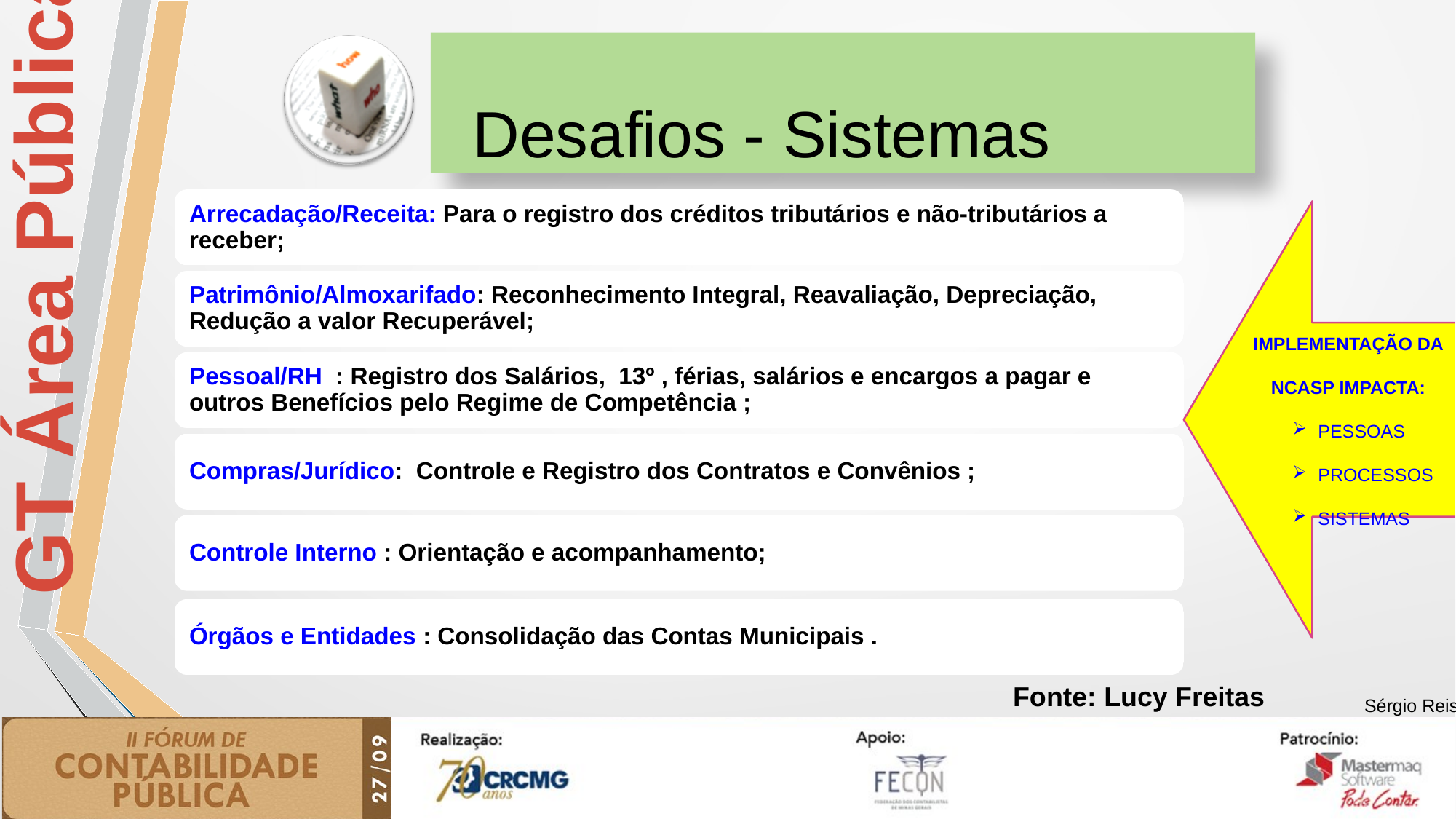

Desafios - Sistemas

Arrecadação/Receita: Para o registro dos créditos tributários e não-tributários a receber;
Patrimônio/Almoxarifado: Reconhecimento Integral, Reavaliação, Depreciação, Redução a valor Recuperável;
Pessoal/RH  : Registro dos Salários,  13º , férias, salários e encargos a pagar e outros Benefícios pelo Regime de Competência ;
Compras/Jurídico:  Controle e Registro dos Contratos e Convênios ;
Controle Interno : Orientação e acompanhamento;
Órgãos e Entidades : Consolidação das Contas Municipais .
IMPLEMENTAÇÃO DA NCASP IMPACTA:
PESSOAS
PROCESSOS
SISTEMAS
Fonte: Lucy Freitas